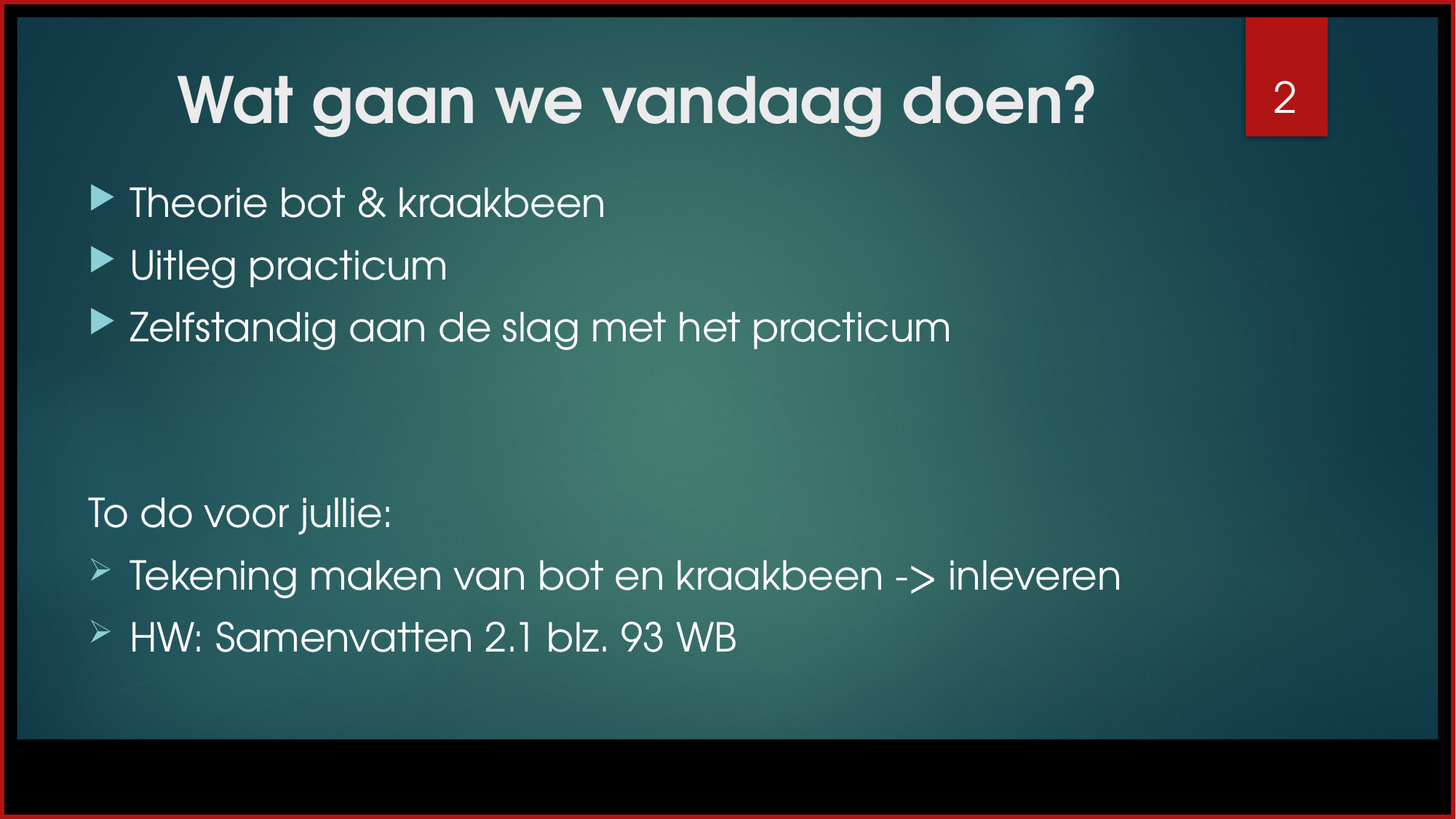

2
# Wat gaan we vandaag doen?
Theorie bot & kraakbeen
Uitleg practicum
Zelfstandig aan de slag met het practicum

To do voor jullie:
Tekening maken van bot en kraakbeen -> inleveren
HW: Samenvatten 2.1 blz. 93 WB